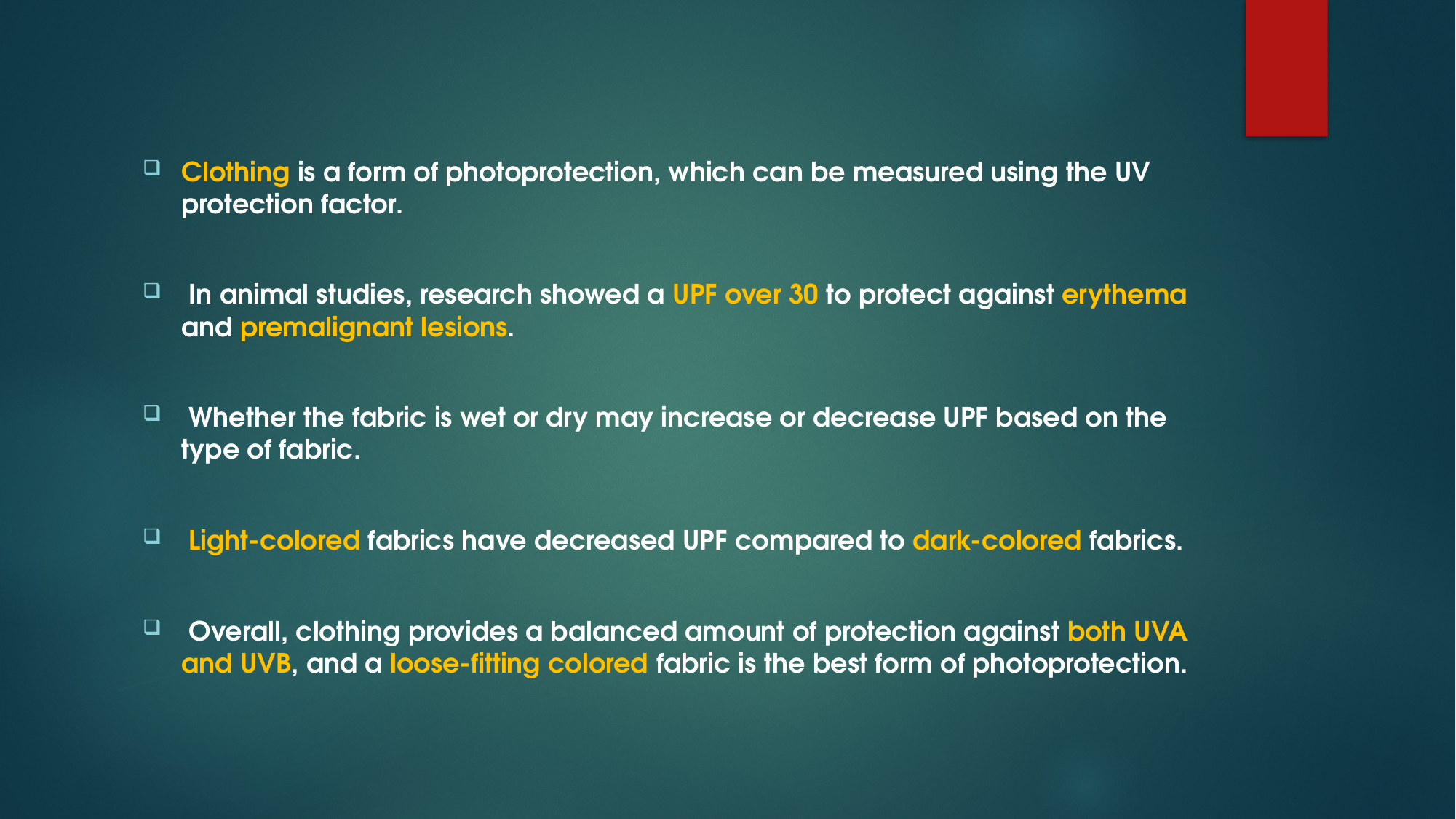

#
Clothing is a form of photoprotection, which can be measured using the UV protection factor.

 In animal studies, research showed a UPF over 30 to protect against erythema and premalignant lesions.

 Whether the fabric is wet or dry may increase or decrease UPF based on the type of fabric.

 Light-colored fabrics have decreased UPF compared to dark-colored fabrics.

 Overall, clothing provides a balanced amount of protection against both UVA and UVB, and a loose-fitting colored fabric is the best form of photoprotection.